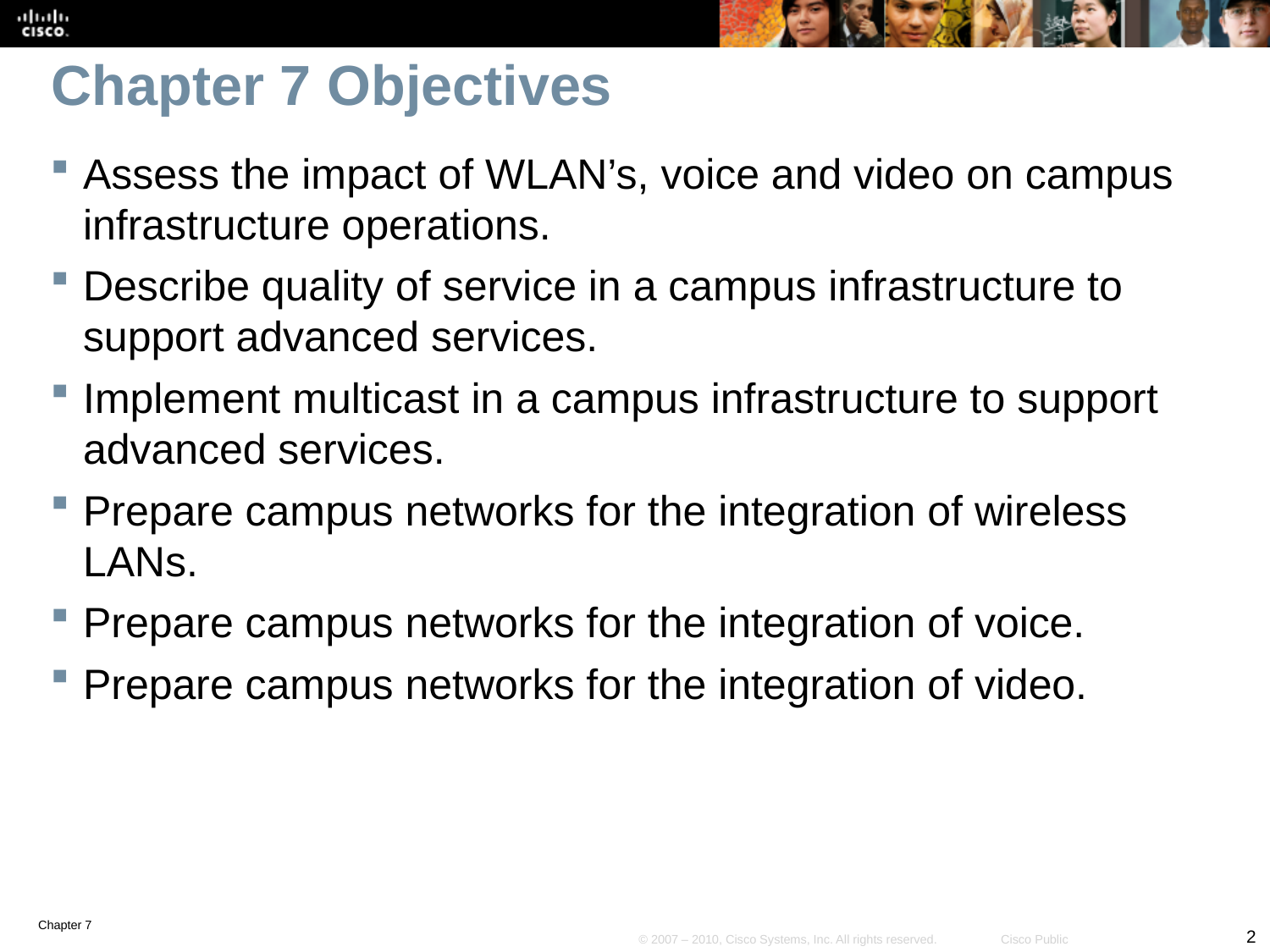

# Chapter 7 Objectives
Assess the impact of WLAN’s, voice and video on campus infrastructure operations.
Describe quality of service in a campus infrastructure to support advanced services.
Implement multicast in a campus infrastructure to support advanced services.
Prepare campus networks for the integration of wireless LANs.
Prepare campus networks for the integration of voice.
Prepare campus networks for the integration of video.